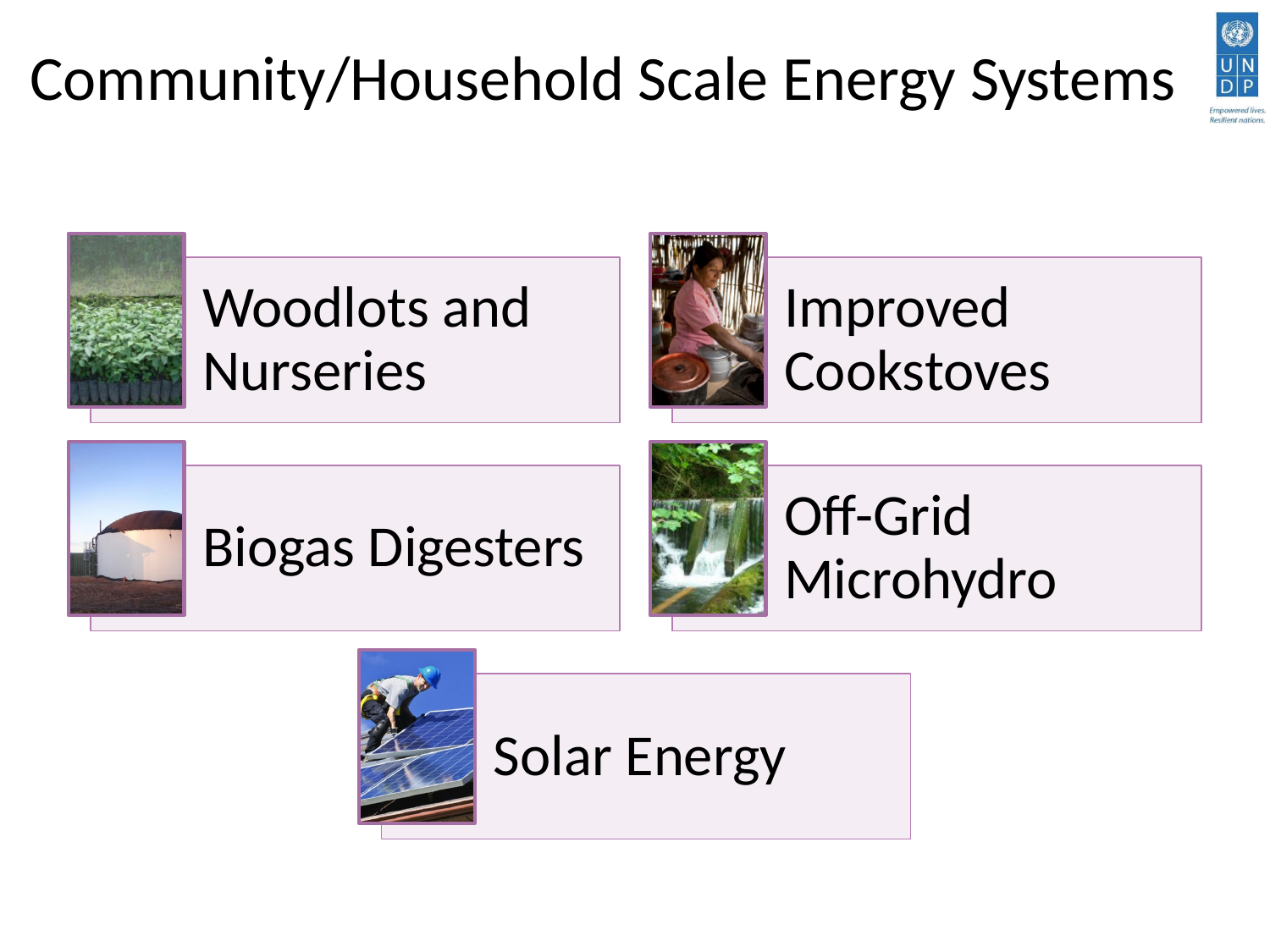

# Community/Household Scale Energy Systems
Woodlots and Nurseries
Improved Cookstoves
Biogas Digesters
Off-Grid Microhydro
Solar Energy